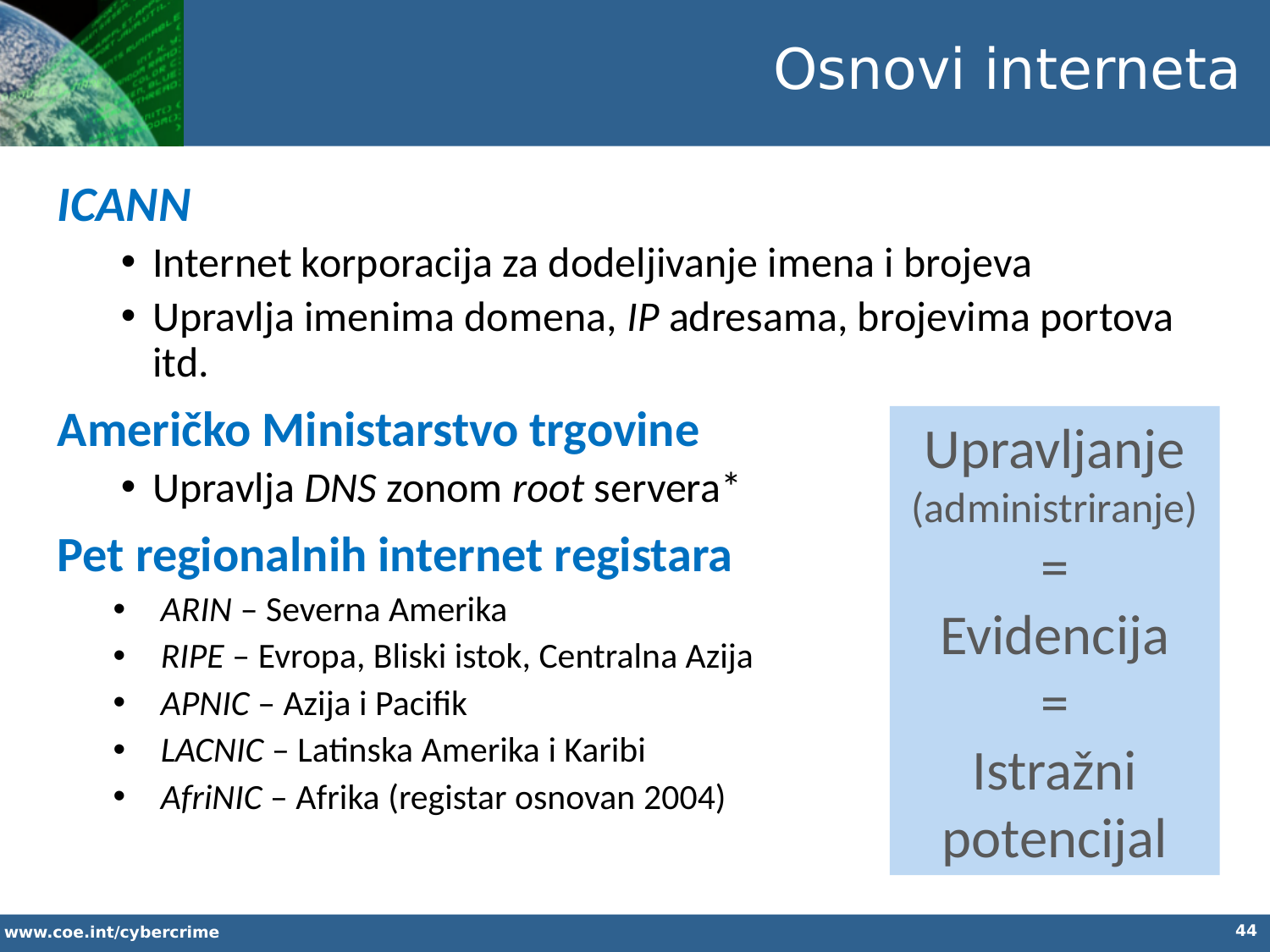

Osnovi interneta
ICANN
Internet korporacija za dodeljivanje imena i brojeva
Upravlja imenima domena, IP adresama, brojevima portova itd.
Američko Ministarstvo trgovine
Upravlja DNS zonom root servera*
Pet regionalnih internet registara
ARIN – Severna Amerika
RIPE – Evropa, Bliski istok, Centralna Azija
APNIC – Azija i Pacifik
LACNIC – Latinska Amerika i Karibi
AfriNIC – Afrika (registar osnovan 2004)

Upravljanje (administriranje)
=
Evidencija
=
Istražni potencijal